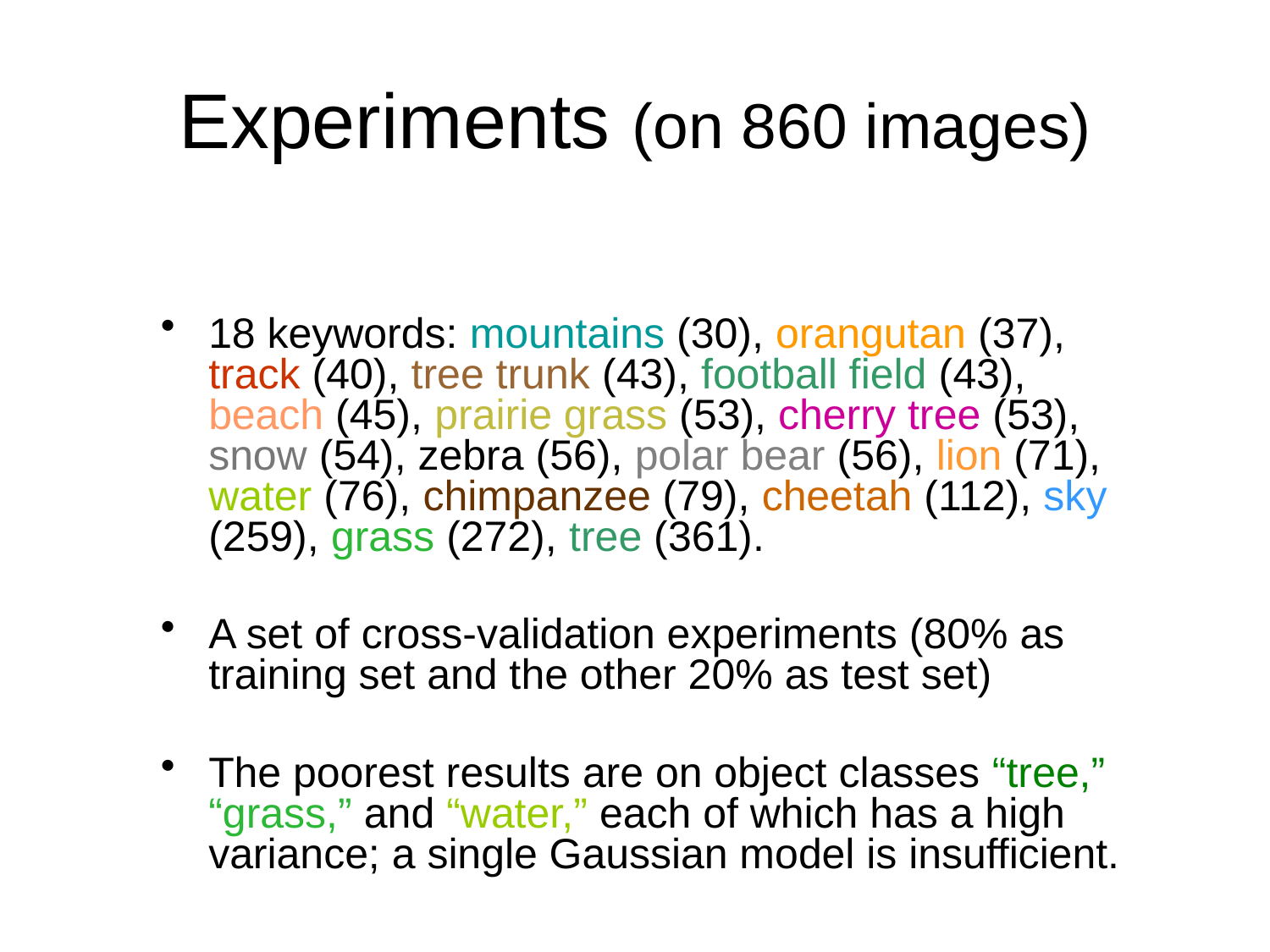

# Experiments (on 860 images)

18 keywords: mountains (30), orangutan (37), track (40), tree trunk (43), football field (43), beach (45), prairie grass (53), cherry tree (53), snow (54), zebra (56), polar bear (56), lion (71), water (76), chimpanzee (79), cheetah (112), sky (259), grass (272), tree (361).

A set of cross-validation experiments (80% as training set and the other 20% as test set)

The poorest results are on object classes “tree,” “grass,” and “water,” each of which has a high variance; a single Gaussian model is insufficient.